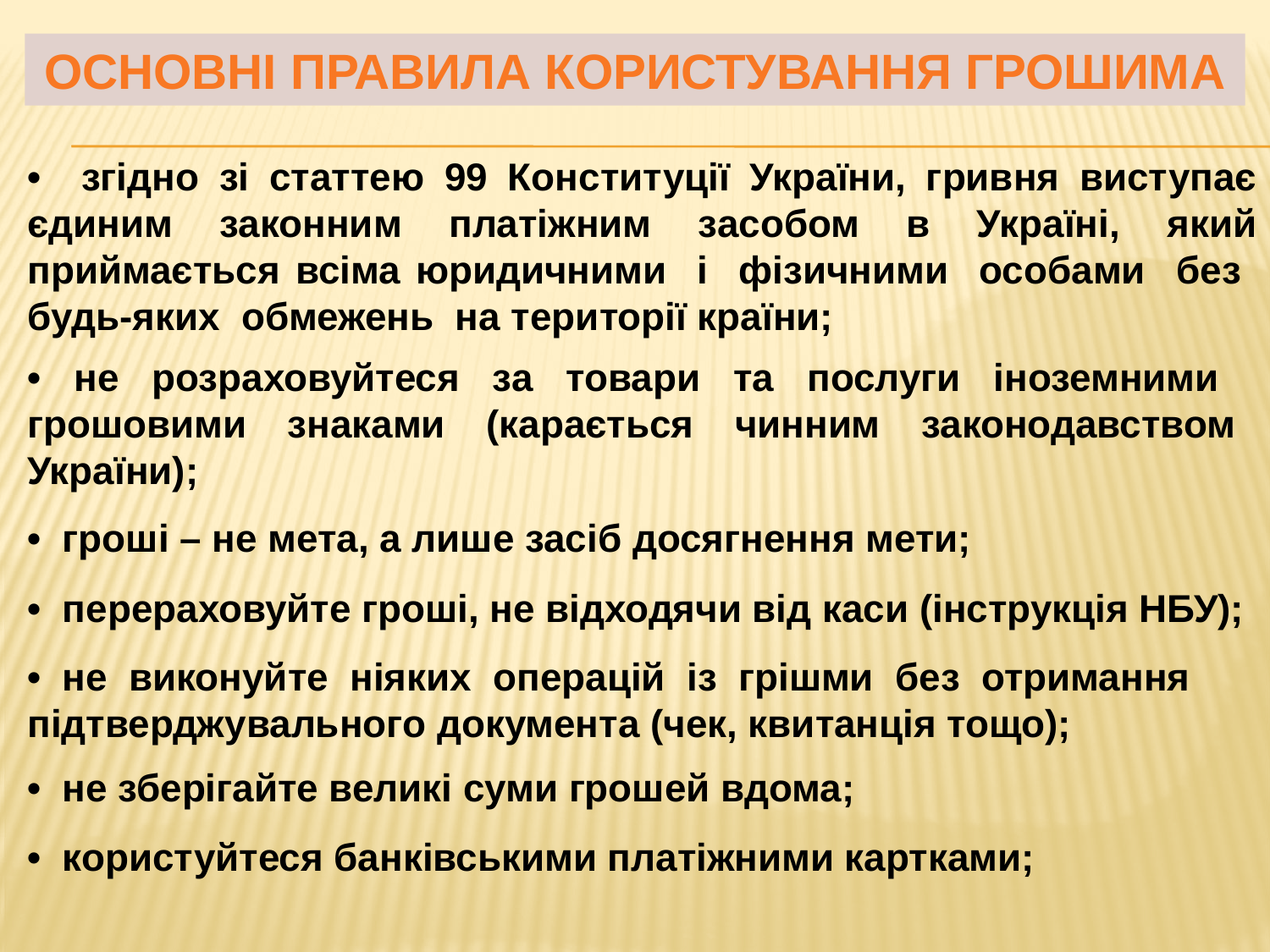

ОСНОВНІ ПРАВИЛА КОРИСТУВАННЯ ГРОШИМА
•  згідно зі статтею 99 Конституції України, гривня виступає єдиним законним платіжним засобом в Україні, який приймається всіма юридичними  і  фізичними  особами  без  будь-яких  обмежень  на території країни;
•  не  розраховуйтеся  за  товари  та  послуги  іноземними  грошовими знаками (карається чинним законодавством України);
•  гроші – не мета, а лише засіб досягнення мети;
•  перераховуйте гроші, не відходячи від каси (інструкція НБУ);
•  не  виконуйте  ніяких  операцій  із  грішми  без  отримання  підтверджувального документа (чек, квитанція тощо);
•  не зберігайте великі суми грошей вдома;
•  користуйтеся банківськими платіжними картками;